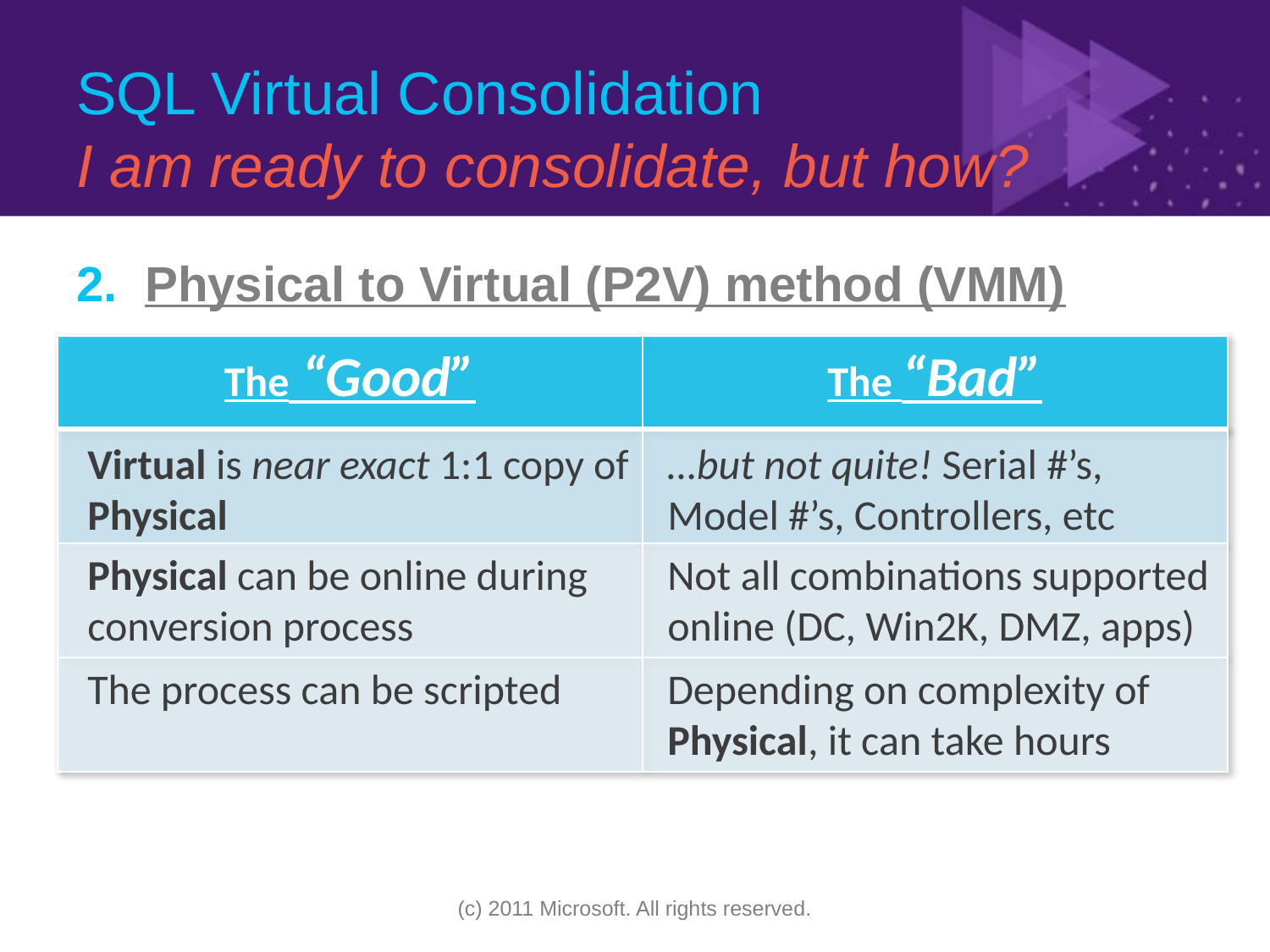

# SQL Virtual Consolidation I am ready to consolidate, but how?
2.  Physical to Virtual (P2V) method (VMM)
| The “Good” | The “Bad” |
| --- | --- |
|  |  |
|  |  |
|  |  |
Virtual is near exact 1:1 copy of Physical
…but not quite! Serial #’s, Model #’s, Controllers, etc
Physical can be online during conversion process
Not all combinations supported online (DC, Win2K, DMZ, apps)
The process can be scripted
Depending on complexity of Physical, it can take hours
(c) 2011 Microsoft. All rights reserved.